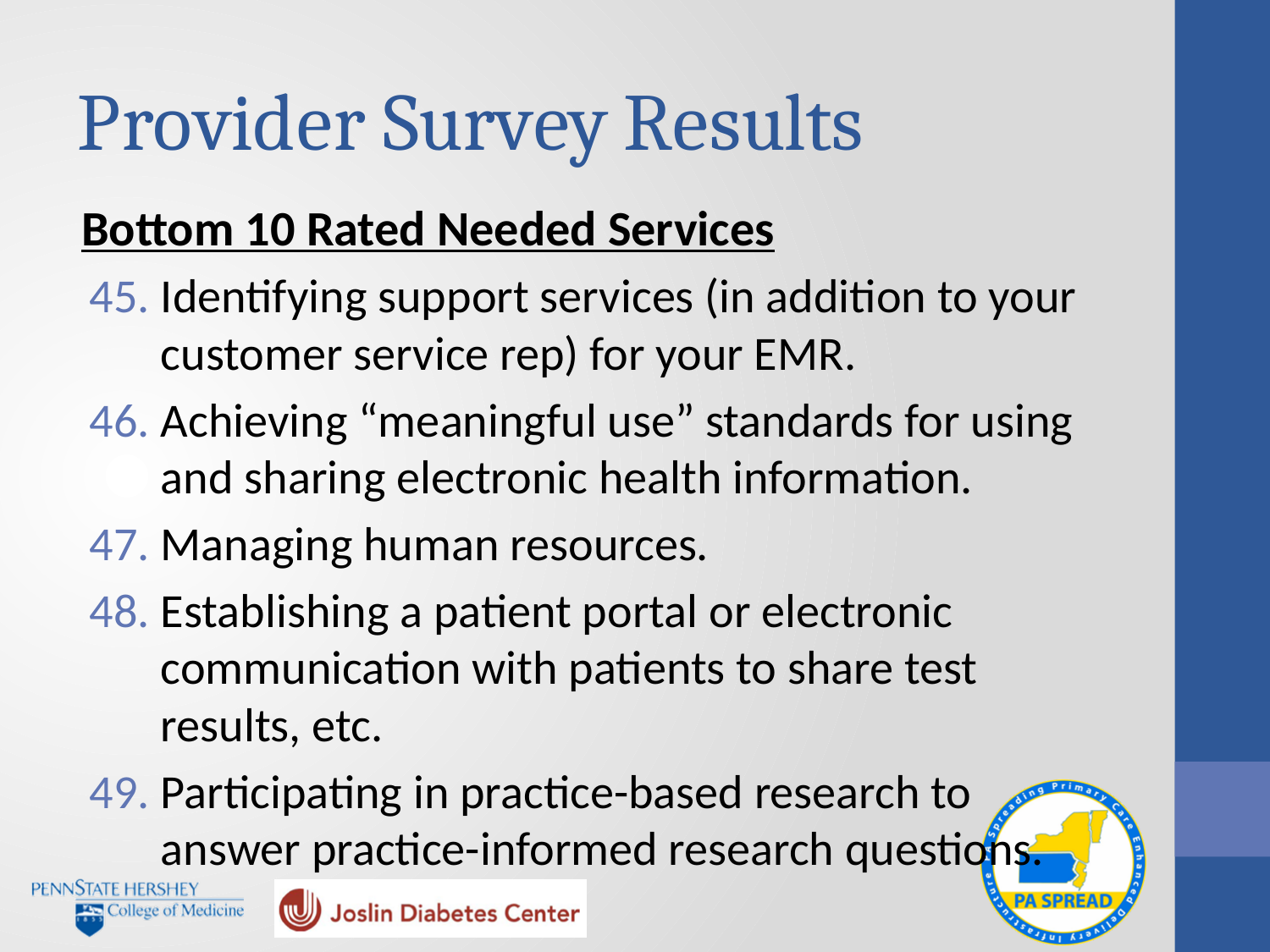

# Provider Survey Results
Bottom 10 Rated Needed Services
Identifying support services (in addition to your customer service rep) for your EMR.
Achieving “meaningful use” standards for using and sharing electronic health information.
Managing human resources.
Establishing a patient portal or electronic communication with patients to share test results, etc.
Participating in practice-based research to answer practice-informed research questions.